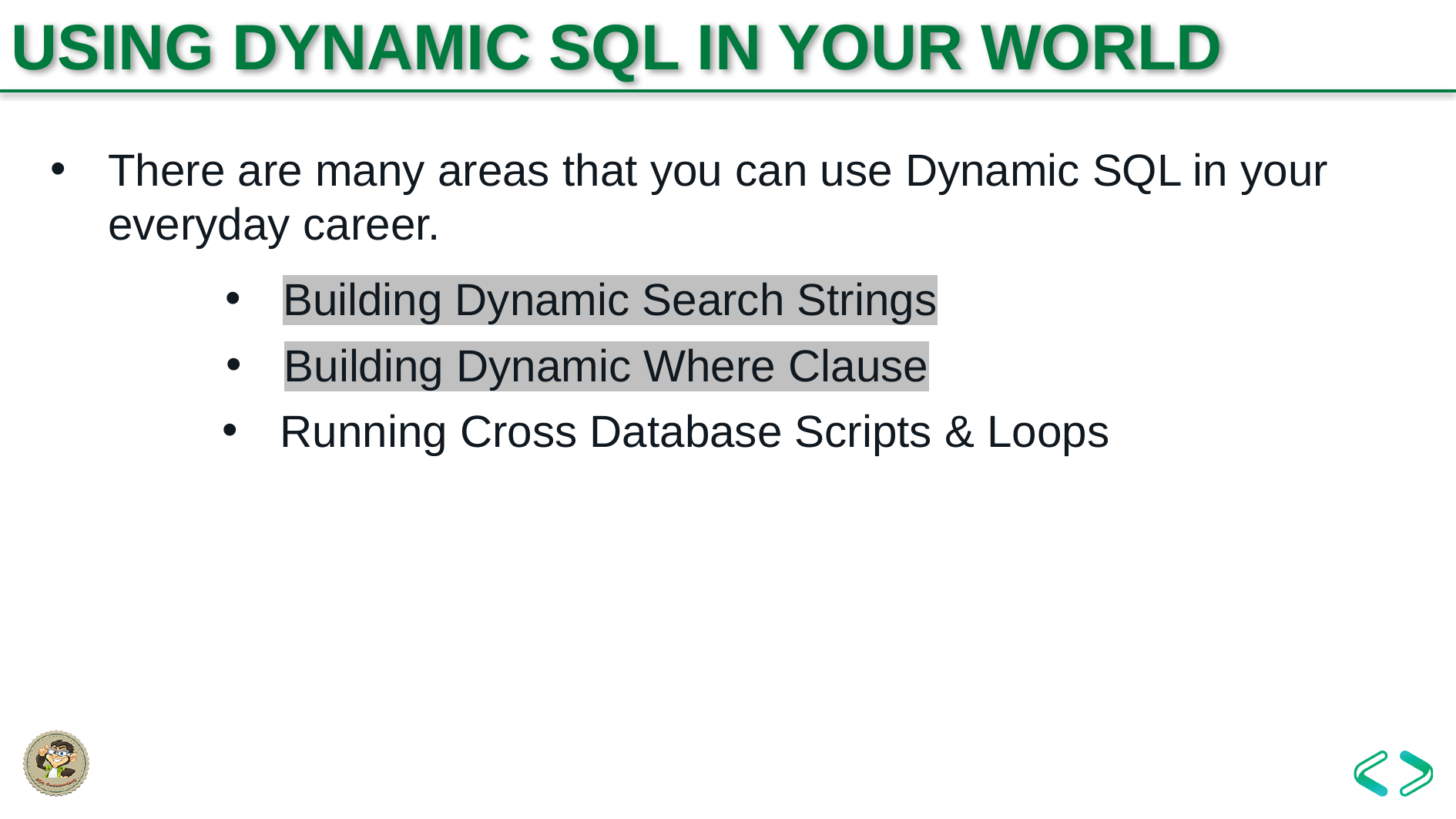

USING DYNAMIC SQL IN YOUR WORLD
There are many areas that you can use Dynamic SQL in your everyday career.
Building Dynamic Search Strings
Building Dynamic Where Clause
Running Cross Database Scripts & Loops